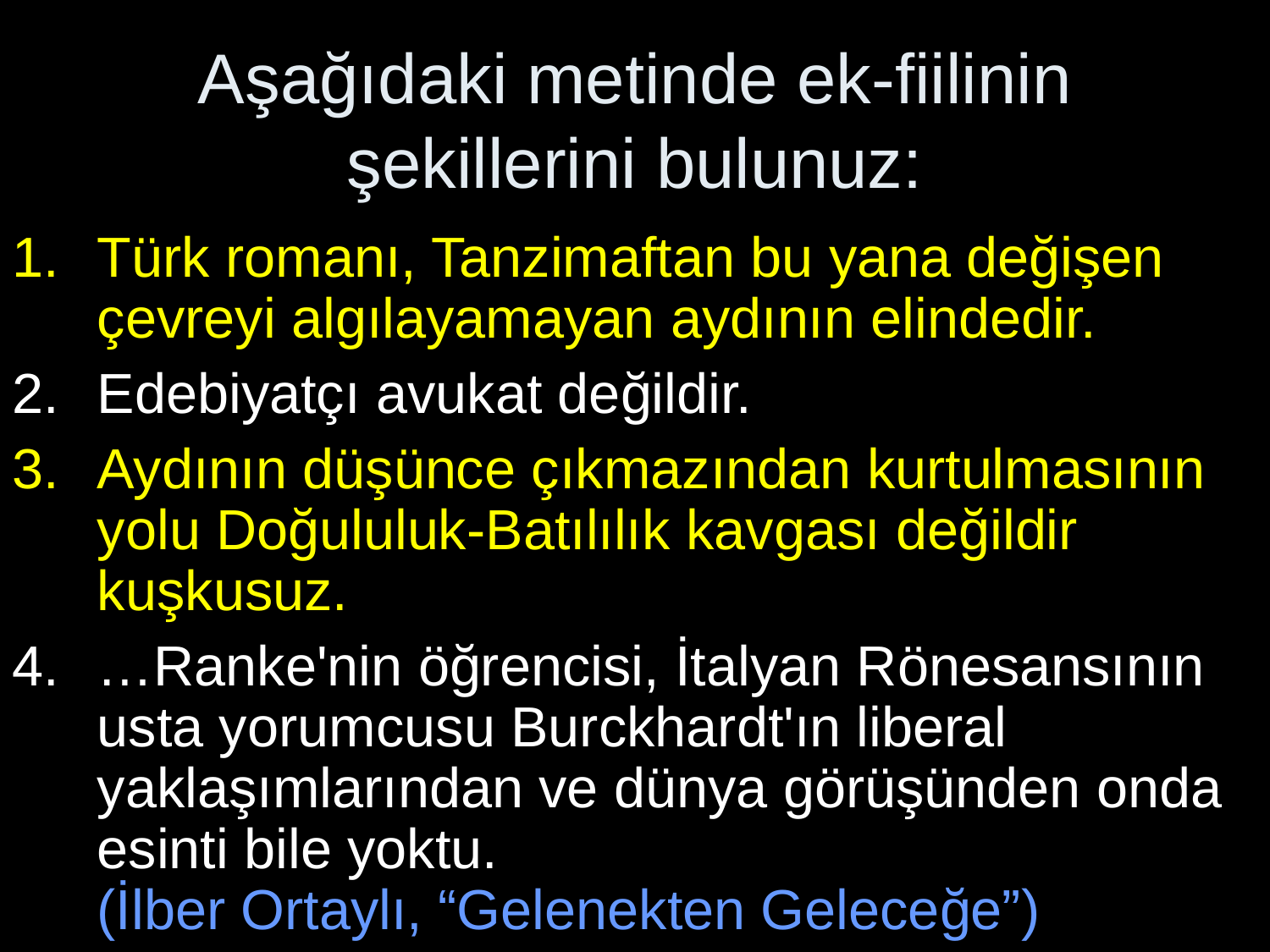

# Aşağıdaki metinde ek-fiilinin şekillerini bulunuz:
Türk romanı, Tanzimaftan bu yana değişen çevreyi algılayamayan aydının elindedir.
Edebiyatçı avukat değildir.
Aydının düşünce çıkmazından kurtulmasının yolu Doğululuk-Batılılık kavgası değildir kuşkusuz.
…Ranke'nin öğrencisi, İtalyan Rönesansının usta yorumcusu Burckhardt'ın liberal yaklaşımlarından ve dünya görüşünden onda esinti bile yoktu.
(İlber Ortaylı, “Gelenekten Geleceğe”)